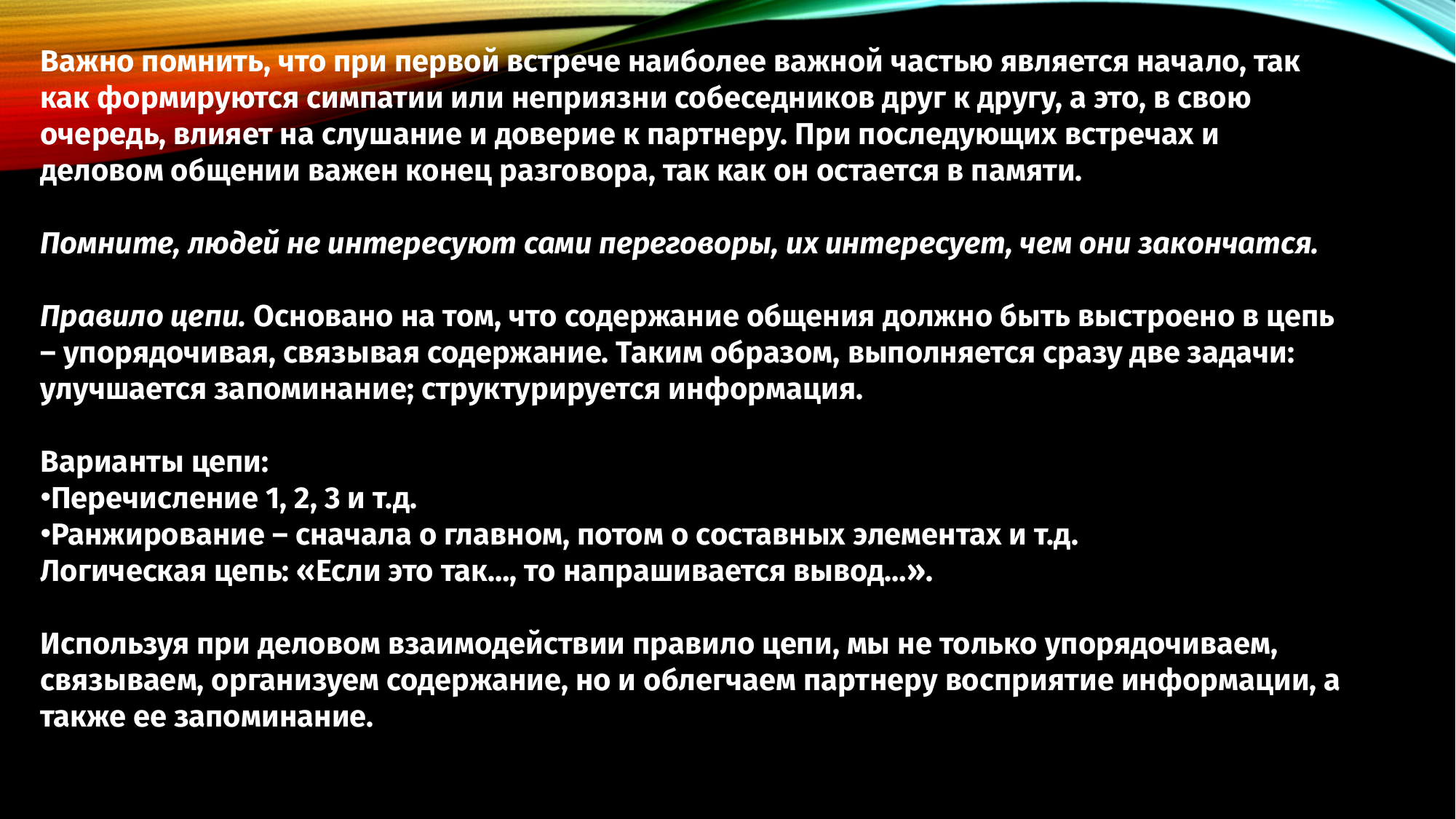

Важно помнить, что при первой встрече наиболее важной частью является начало, так как формируются симпатии или неприязни собеседников друг к другу, а это, в свою очередь, влияет на слушание и доверие к партнеру. При последующих встречах и деловом общении важен конец разговора, так как он остается в памяти.
Помните, людей не интересуют сами переговоры, их интересует, чем они закончатся.
Правило цепи. Основано на том, что содержание общения должно быть выстроено в цепь – упорядочивая, связывая содержание. Таким образом, выполняется сразу две задачи: улучшается запоминание; структурируется информация.
Варианты цепи:
Перечисление 1, 2, 3 и т.д.
Ранжирование – сначала о главном, потом о составных элементах и т.д.
Логическая цепь: «Если это так…, то напрашивается вывод…».
Используя при деловом взаимодействии правило цепи, мы не только упорядочиваем, связываем, организуем содержание, но и облегчаем партнеру восприятие информации, а также ее запоминание.